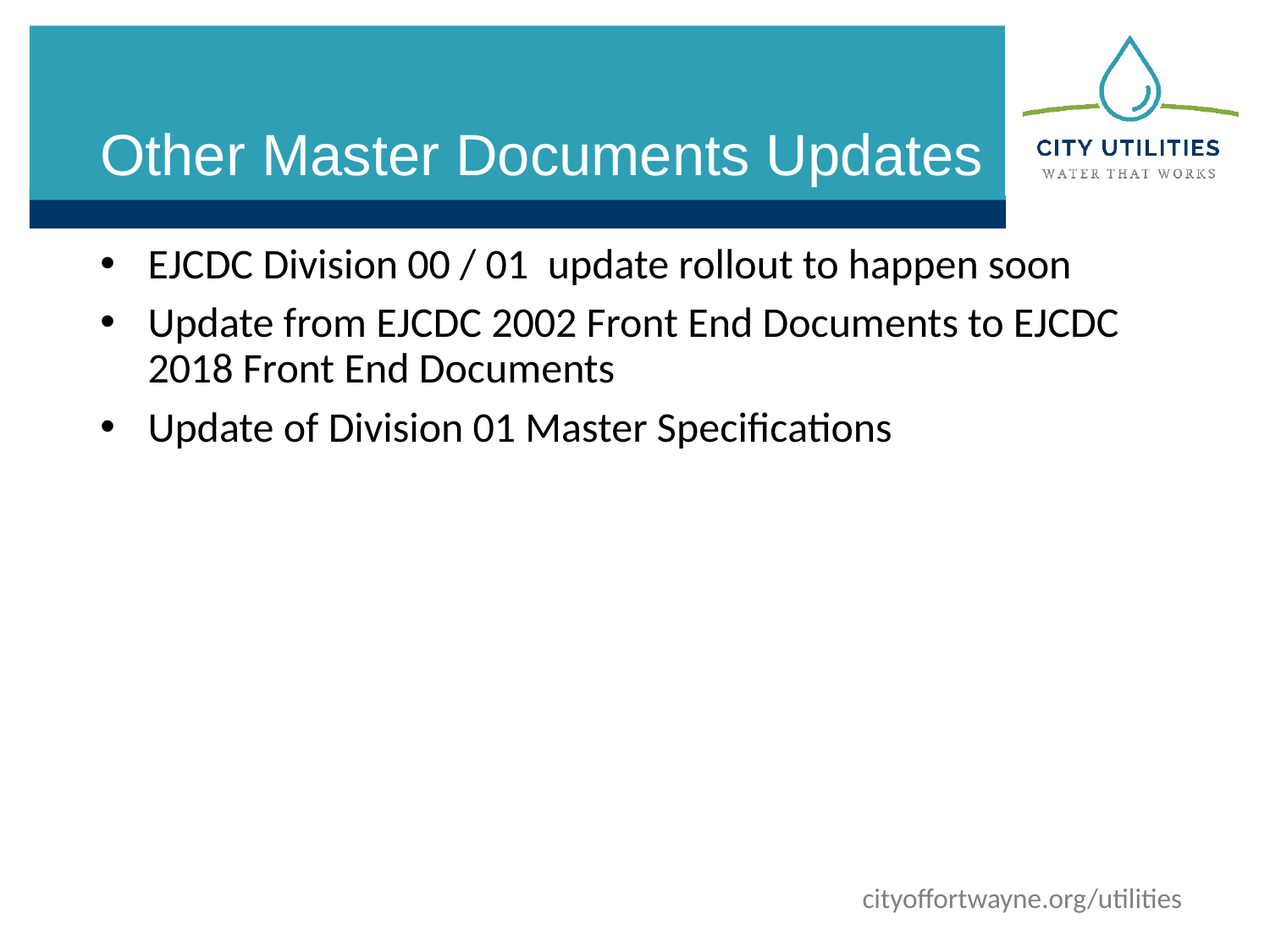

# Other Master Documents Updates
EJCDC Division 00 / 01  update rollout to happen soon
Update from EJCDC 2002 Front End Documents to EJCDC 2018 Front End Documents
Update of Division 01 Master Specifications